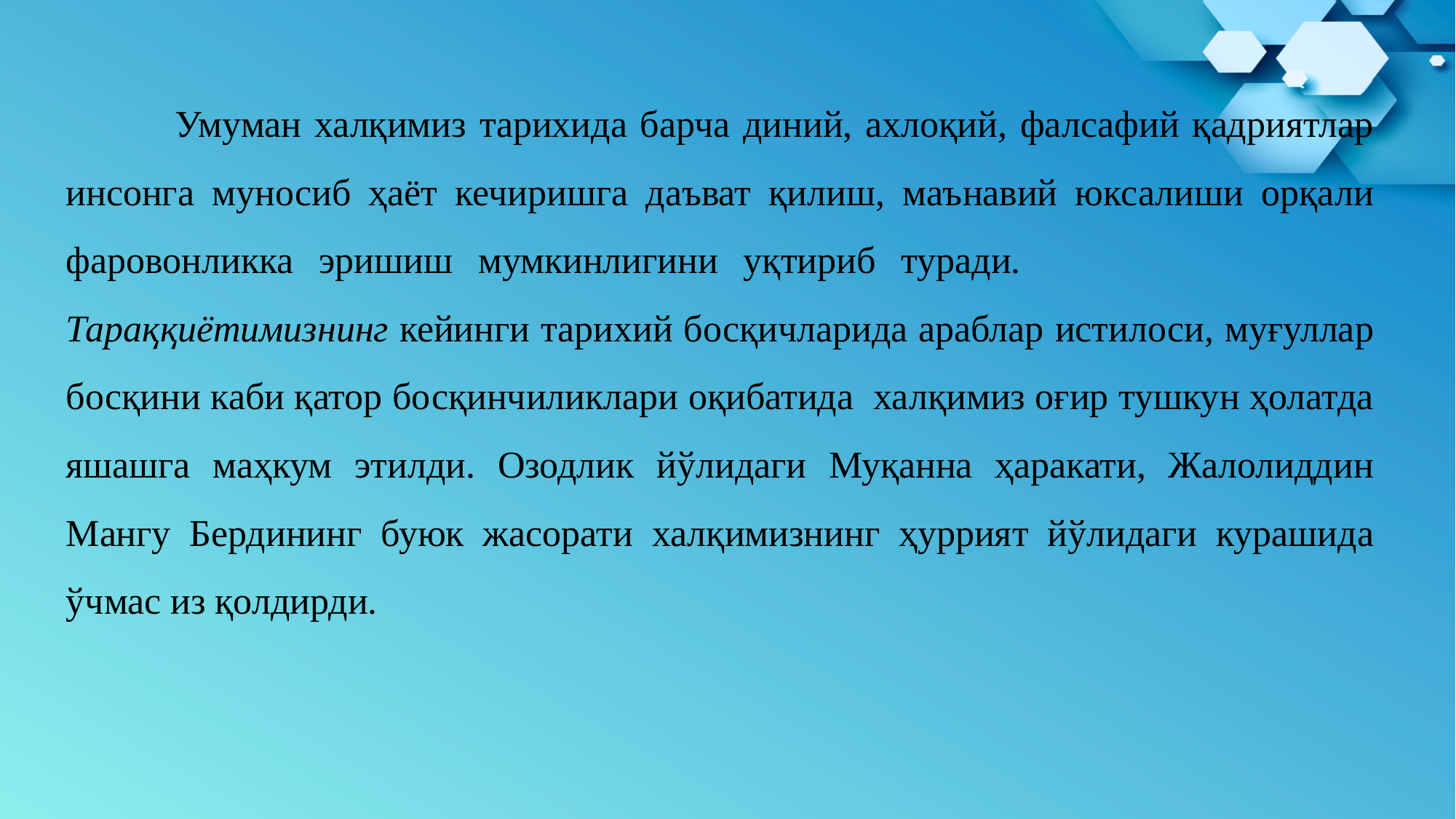

Умуман халқимиз тарихида барча диний, ахлоқий, фалсафий қадриятлар инсонга муносиб ҳаёт кечиришга даъват қилиш, маънавий юксалиши орқали фаровонликка эришиш мумкинлигини уқтириб туради.               Тараққиётимизнинг кейинги тарихий босқичларида араблар истилоси, муғуллар босқини каби қатор босқинчиликлари оқибатида  халқимиз оғир тушкун ҳолатда яшашга маҳкум этилди. Озодлик йўлидаги Муқанна ҳаракати, Жалолиддин Мангу Бердининг буюк жасорати халқимизнинг ҳуррият йўлидаги курашида ўчмас из қолдирди.